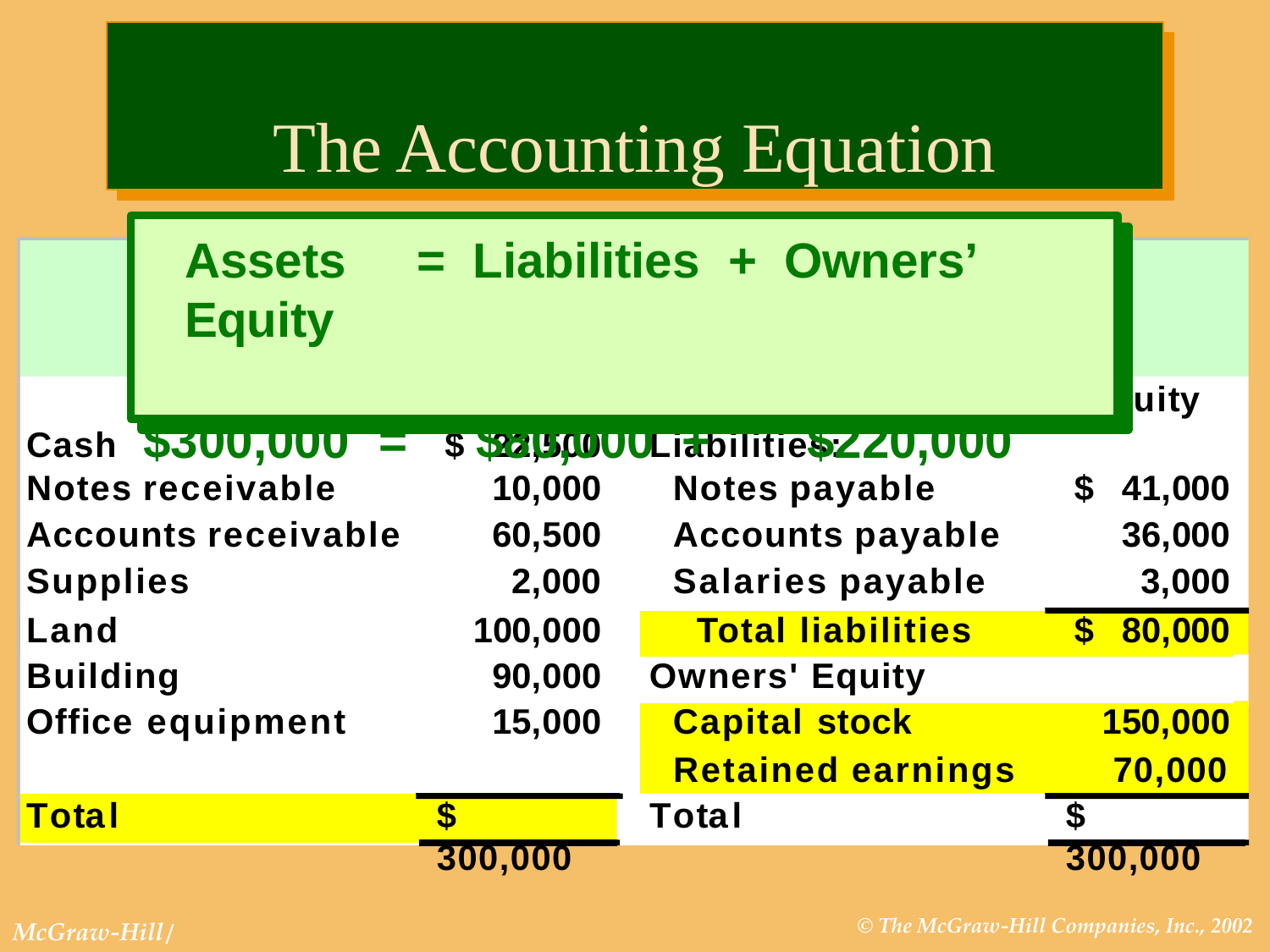

# The Accounting Equation

Assets	=	Liabilities	+	Owners’ Equity

$300,000	=	$80,000	+	$220,000

Vagabond Travel Agency
Balance Sheet  December 31, 2002
Assets	Liabilities & Owners' Eq
uity
| Cash | $ 22,500 | Liabilities: |  |
| --- | --- | --- | --- |
| Notes receivable | 10,000 | Notes payable | $ 41,000 |
| Accounts receivable | 60,500 | Accounts payable | 36,000 |
| Supplies | 2,000 | Salaries payable | 3,000 |
| Land | 100,000 | Total liabilities | $ 80,000 |
| Building | 90,000 | Owners' Equity |  |
| Office equipment | 15,000 | Capital stock | 150,000 |
Retained earnings
70,000
Total
$ 300,000
Total
$ 300,000
© The McGraw-Hill Companies, Inc., 2002
McGraw-Hill/Irwin